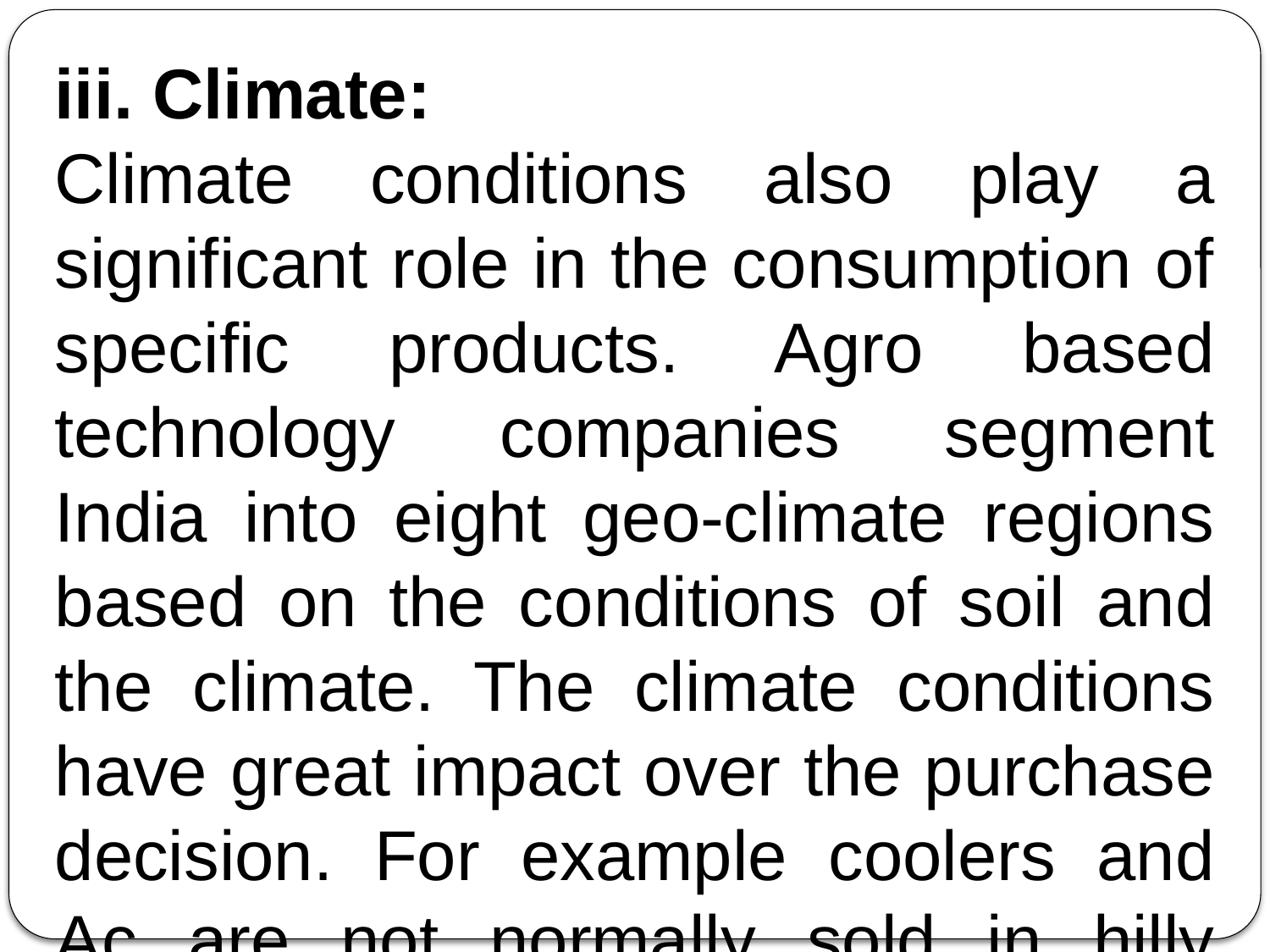

iii. Climate:
Climate conditions also play a significant role in the consumption of specific products. Agro based technology companies segment India into eight geo-climate regions based on the conditions of soil and the climate. The climate conditions have great impact over the purchase decision. For example coolers and Ac are not normally sold in hilly areas.